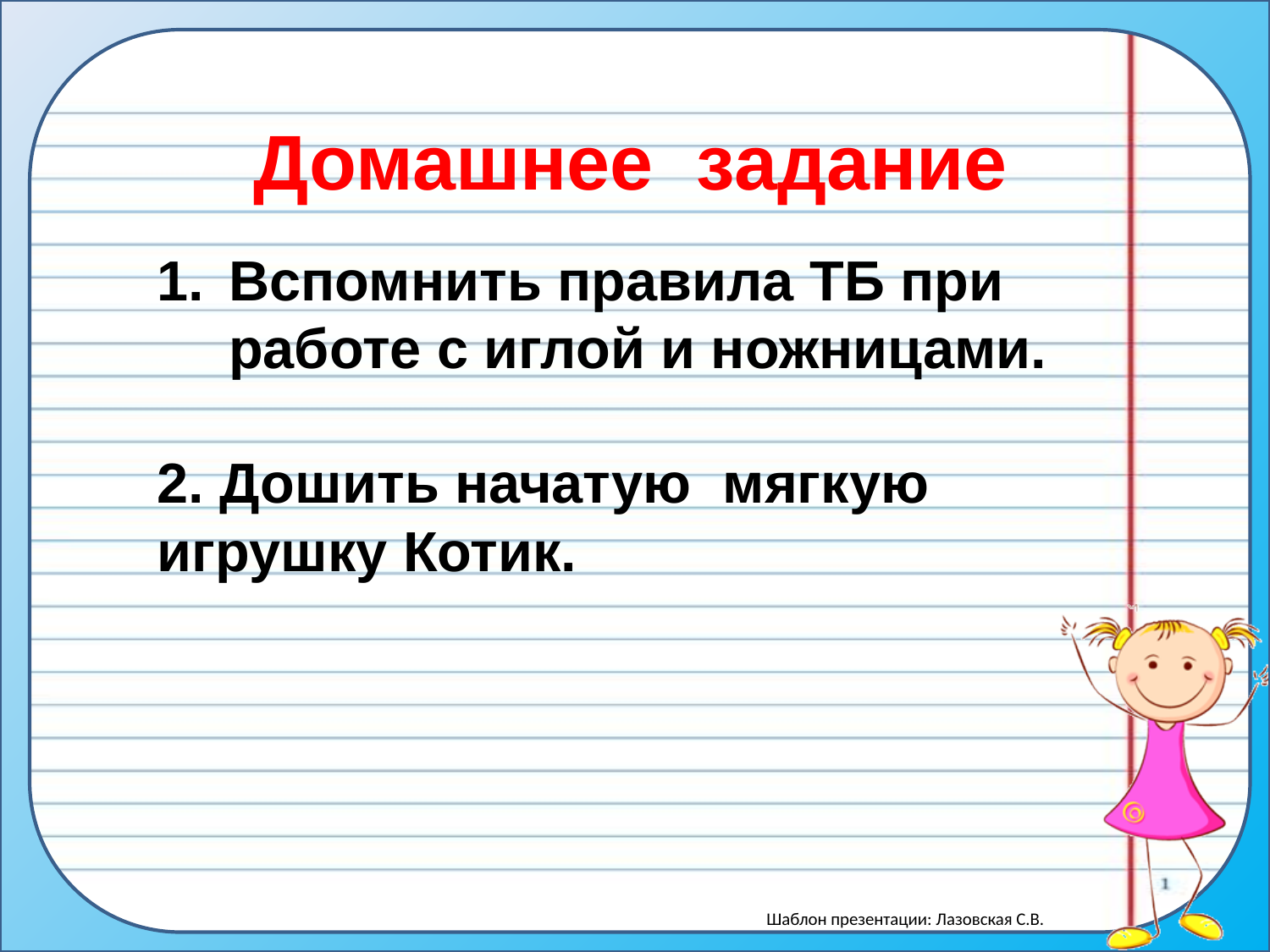

# Домашнее  задание
Вспомнить правила ТБ при работе с иглой и ножницами.

2. Дошить начатую  мягкую игрушку Котик.